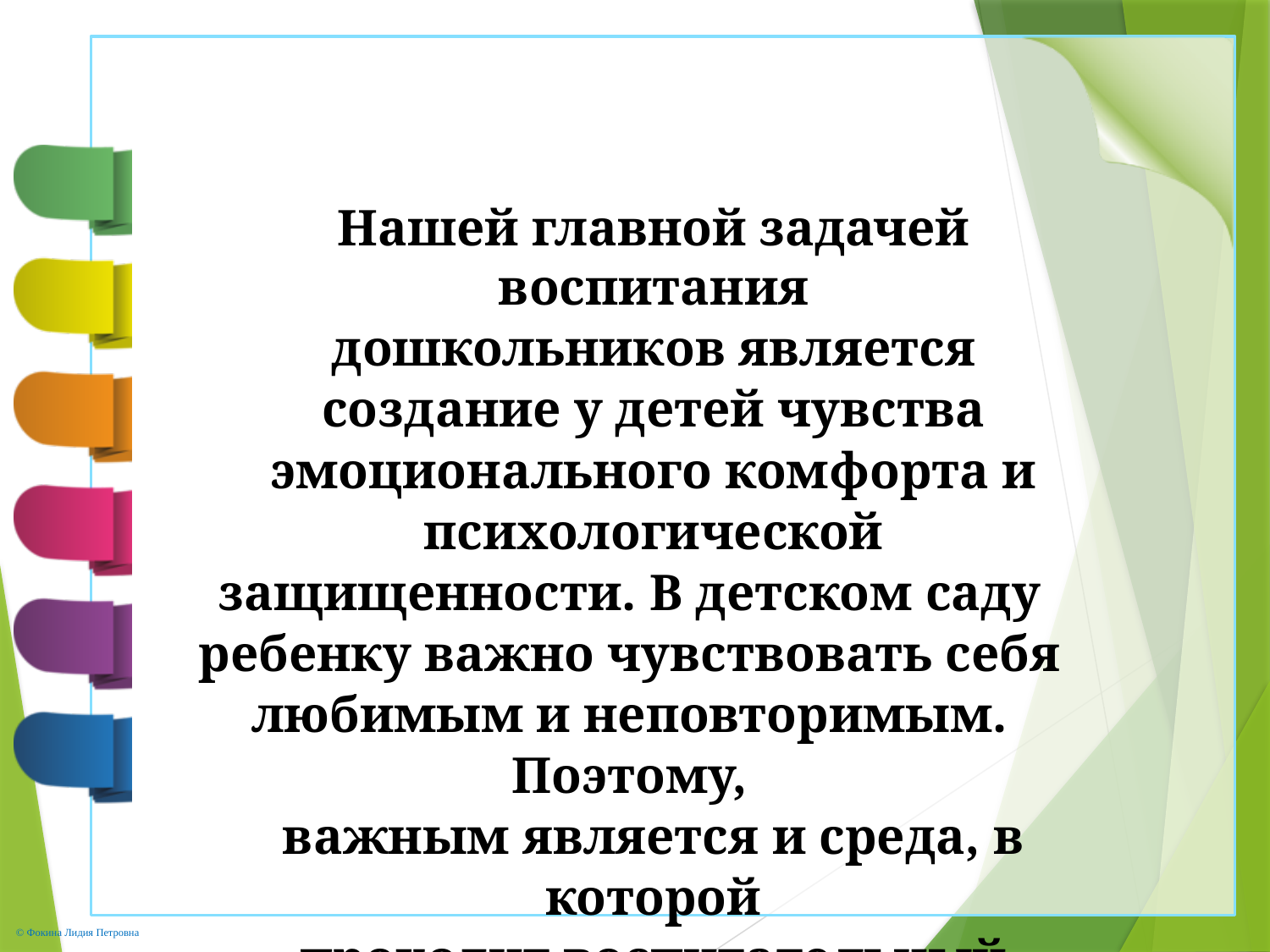

Нашей главной задачей воспитания
дошкольников является создание у детей чувства эмоционального комфорта и психологической
защищенности. В детском саду ребенку важно чувствовать себя любимым и неповторимым. Поэтому,
важным является и среда, в которой
проходит воспитательный процесс.